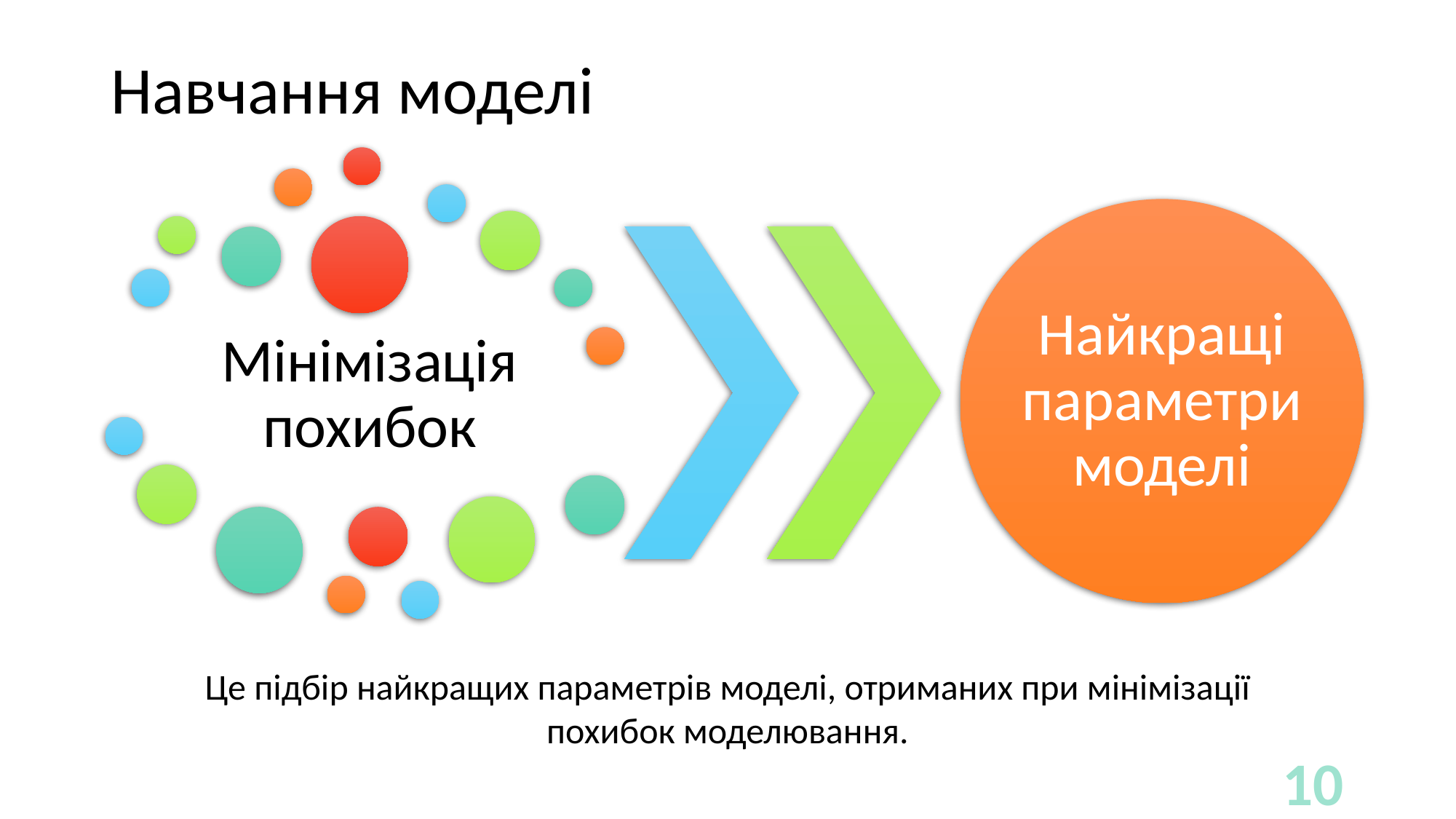

# Навчання моделі
Мінімізація похибок
Найкращі параметри моделі
Це підбір найкращих параметрів моделі, отриманих при мінімізації похибок моделювання.
10